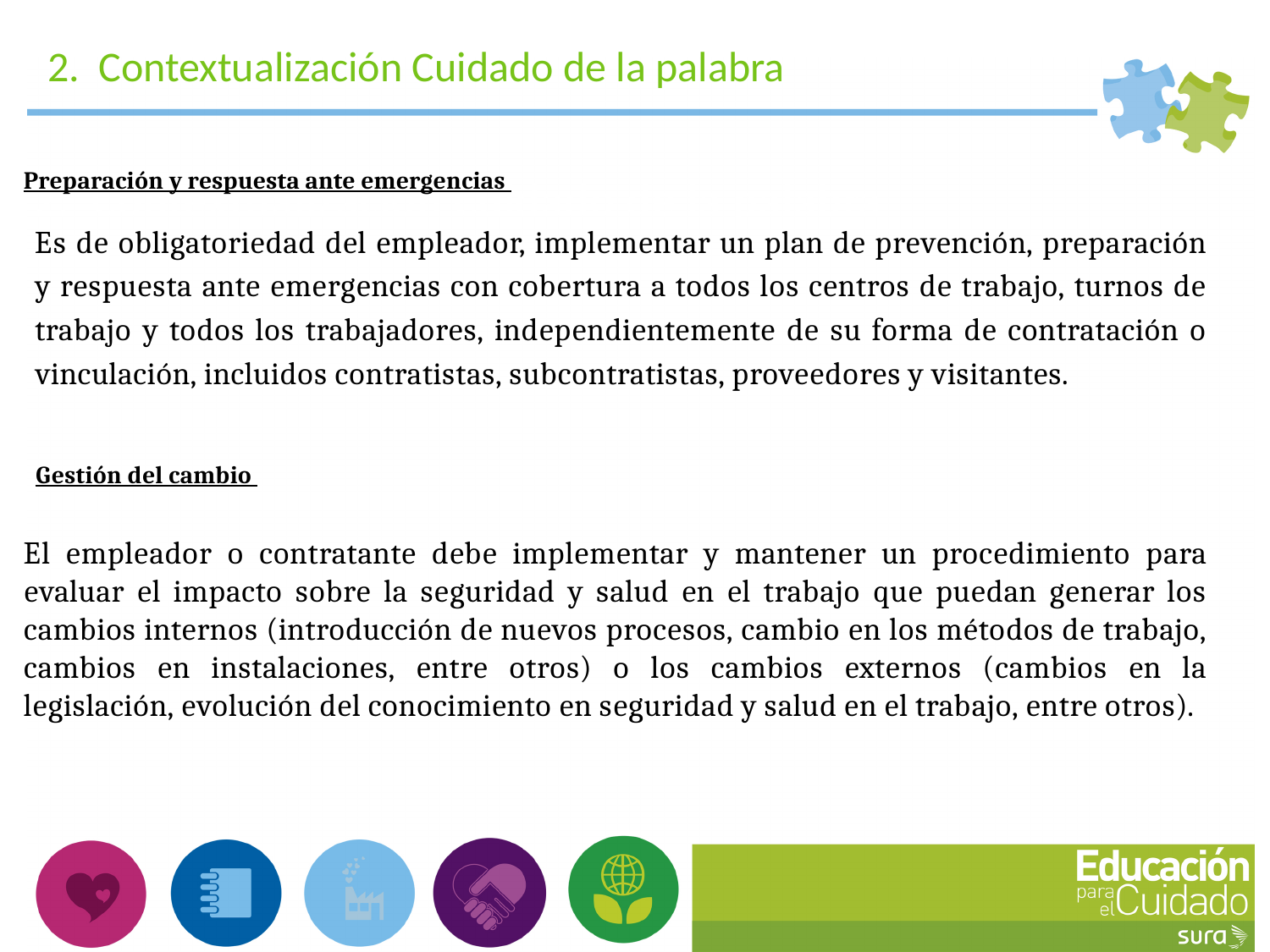

2.  Contextualización Cuidado de la palabra
Preparación y respuesta ante emergencias
 2.  Contextualización Cuidado de la palabra
Es de obligatoriedad del empleador, implementar un plan de prevención, preparación y respuesta ante emergencias con cobertura a todos los centros de trabajo, turnos de trabajo y todos los trabajadores, independientemente de su forma de contratación o vinculación, incluidos contratistas, subcontratistas, proveedores y visitantes.
Gestión del cambio
El empleador o contratante debe implementar y mantener un procedimiento para evaluar el impacto sobre la seguridad y salud en el trabajo que puedan generar los cambios internos (introducción de nuevos procesos, cambio en los métodos de trabajo, cambios en instalaciones, entre otros) o los cambios externos (cambios en la legislación, evolución del conocimiento en seguridad y salud en el trabajo, entre otros).